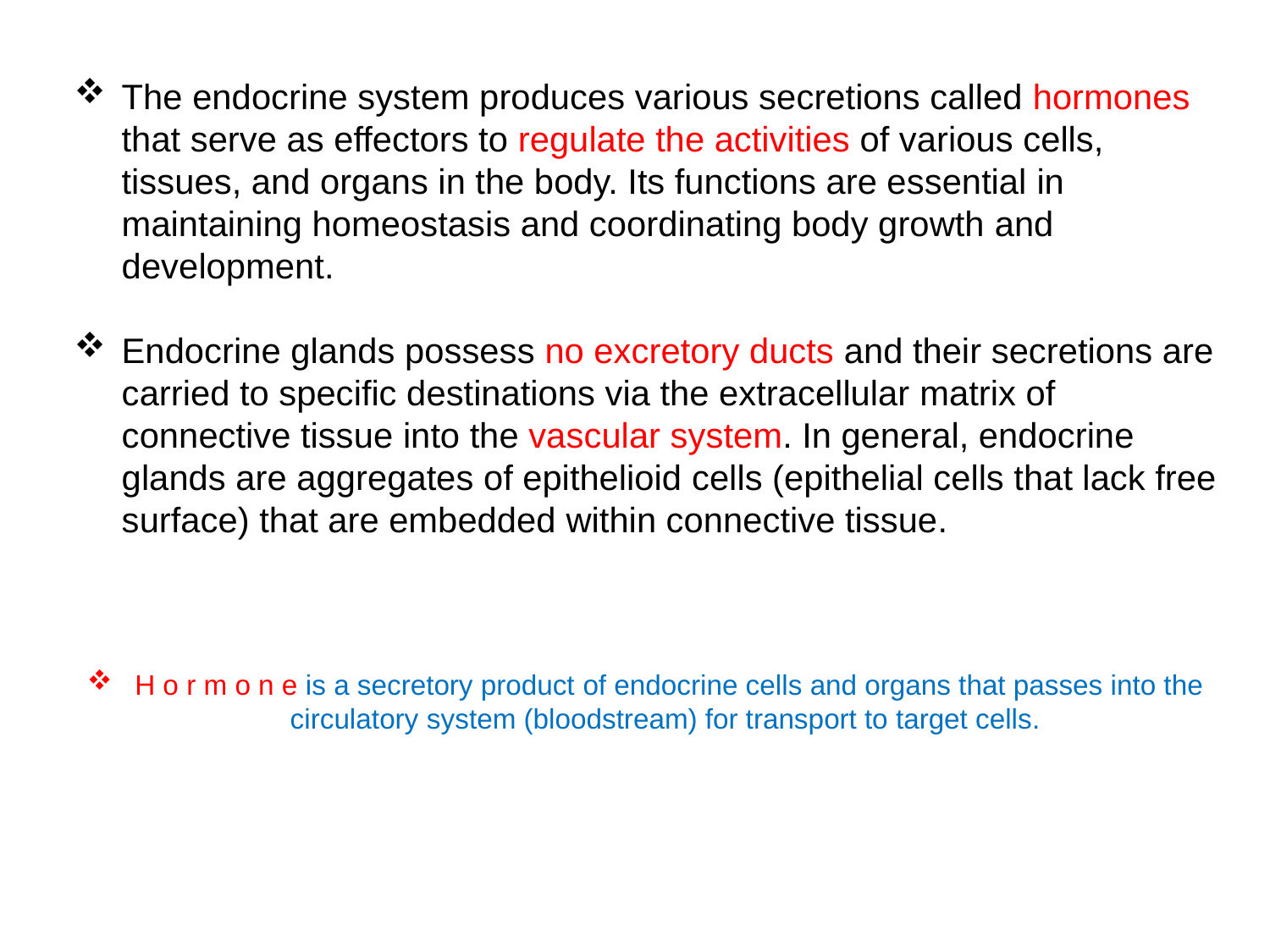

The endocrine system produces various secretions called hormones that serve as effectors to regulate the activities of various cells, tissues, and organs in the body. Its functions are essential in maintaining homeostasis and coordinating body growth and development.

Endocrine glands possess no excretory ducts and their secretions are carried to specific destinations via the extracellular matrix of connective tissue into the vascular system. In general, endocrine glands are aggregates of epithelioid cells (epithelial cells that lack free surface) that are embedded within connective tissue.

H o r m o n e is a secretory product of endocrine cells and organs that passes into the circulatory system (bloodstream) for transport to target cells.